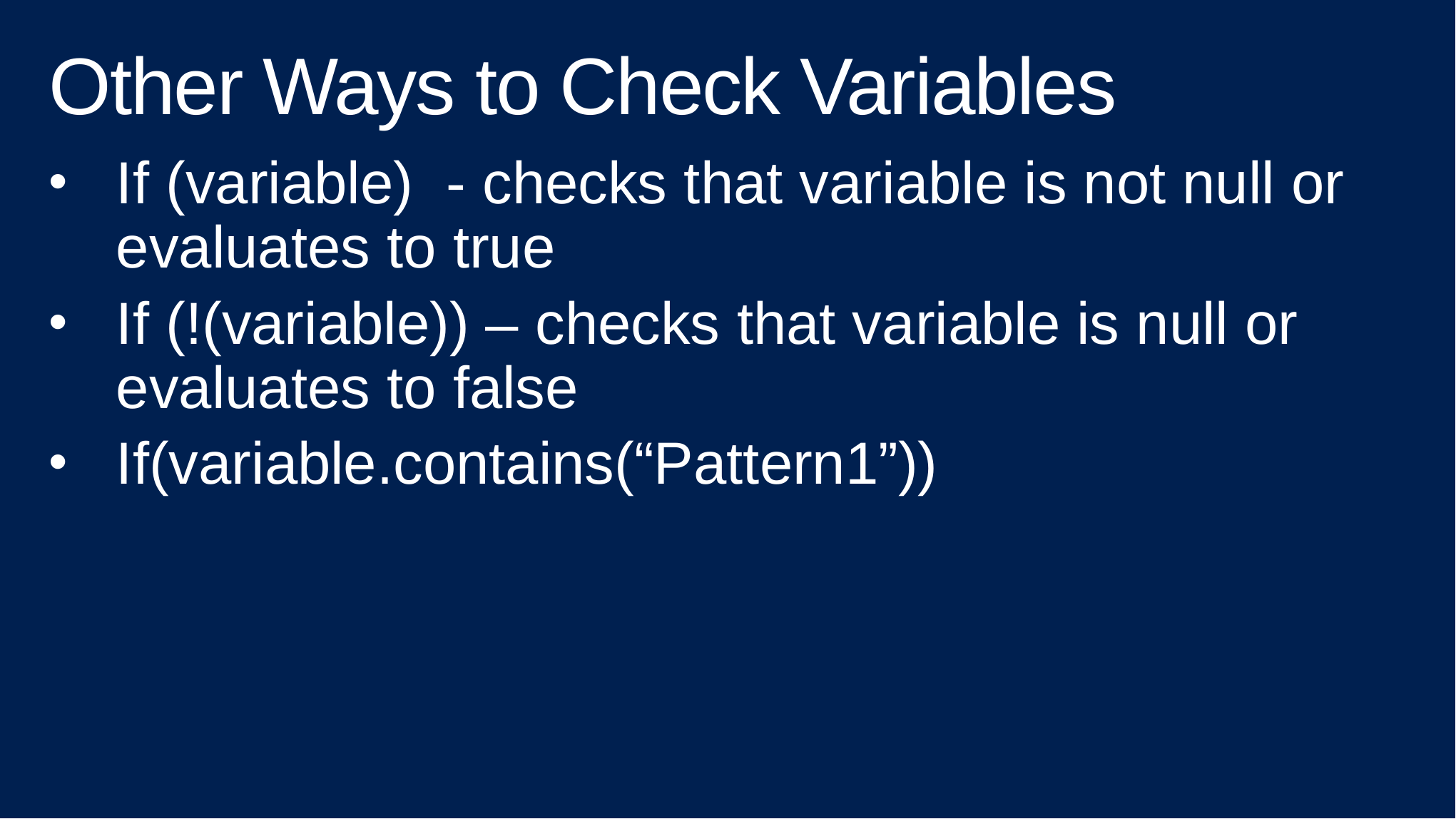

# Other Ways to Check Variables
If (variable)  - checks that variable is not null or evaluates to true
If (!(variable)) – checks that variable is null or evaluates to false
If(variable.contains(“Pattern1”))